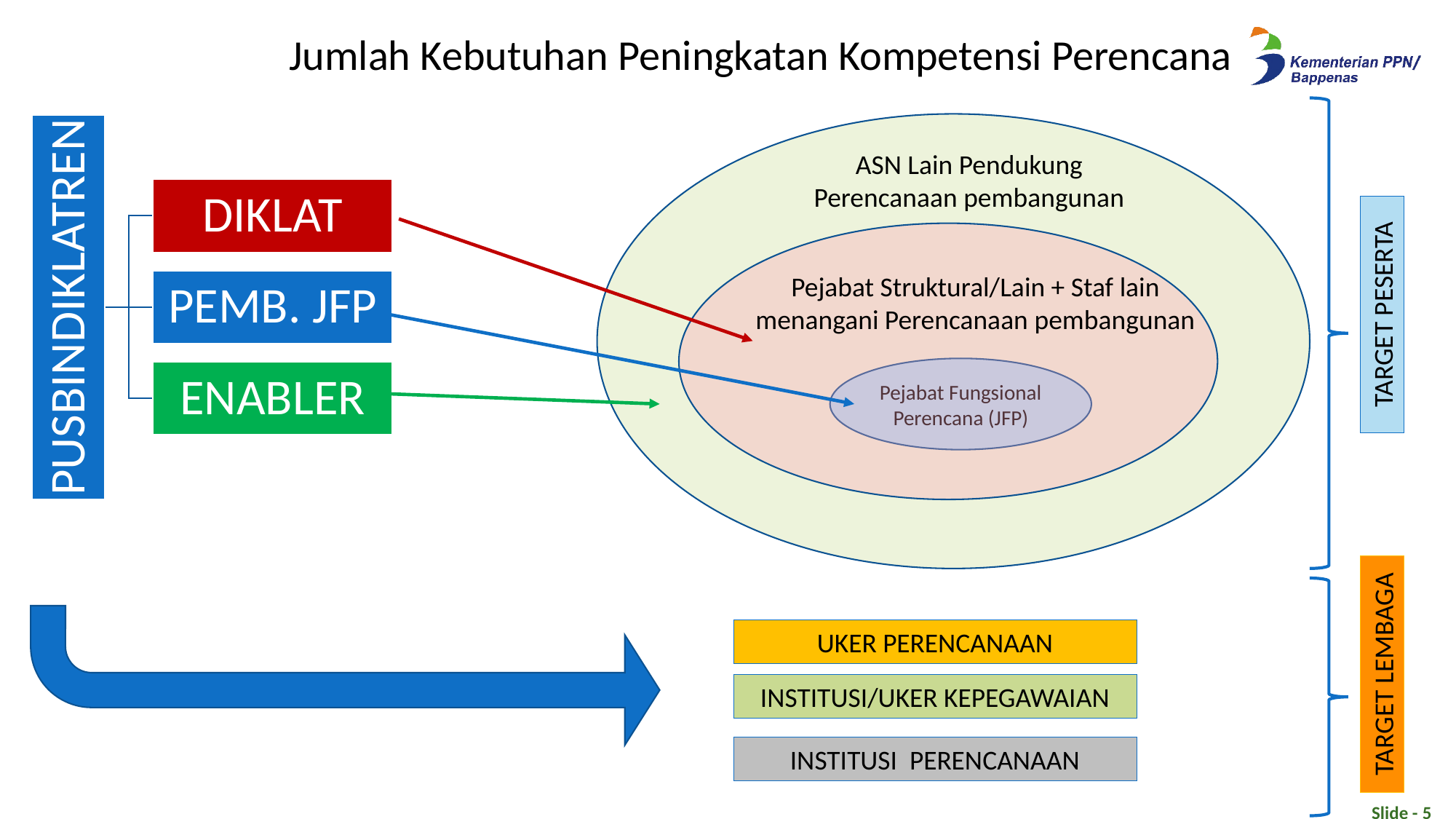

Jumlah Kebutuhan Peningkatan Kompetensi Perencana

PUSBINDIKLATREN
DIKLAT
PEMB. JFP
ENABLER
ASN Lain Pendukung Perencanaan pembangunan

Pejabat Struktural/Lain + Staf lain menangani Perencanaan pembangunan
TARGET PESERTA
Pejabat Fungsional Perencana (JFP)

UKER PERENCANAAN
TARGET LEMBAGA
INSTITUSI/UKER KEPEGAWAIAN
INSTITUSI  PERENCANAAN
Slide - 5